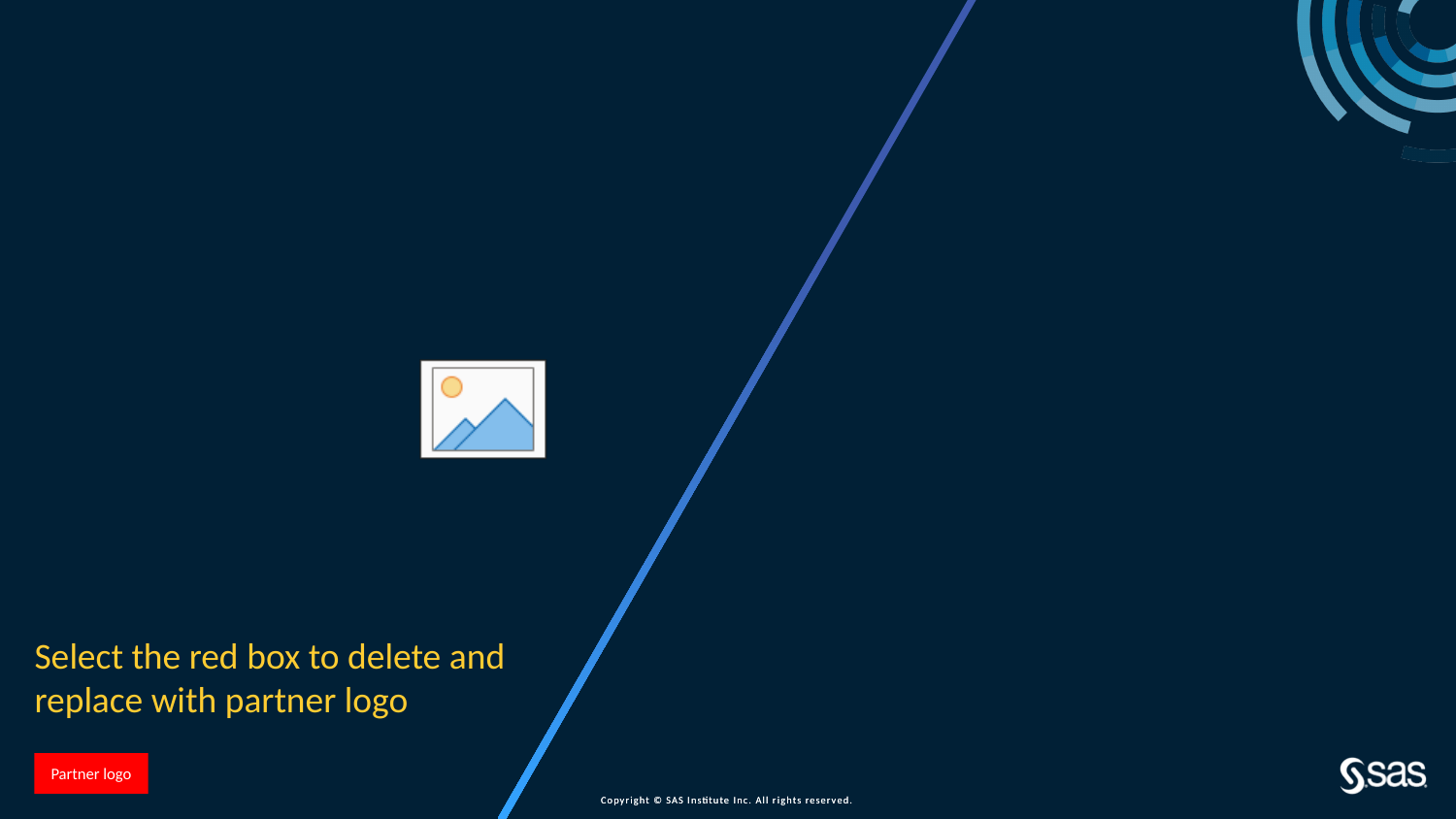

Select the red box to delete and replace with partner logo
Partner logo